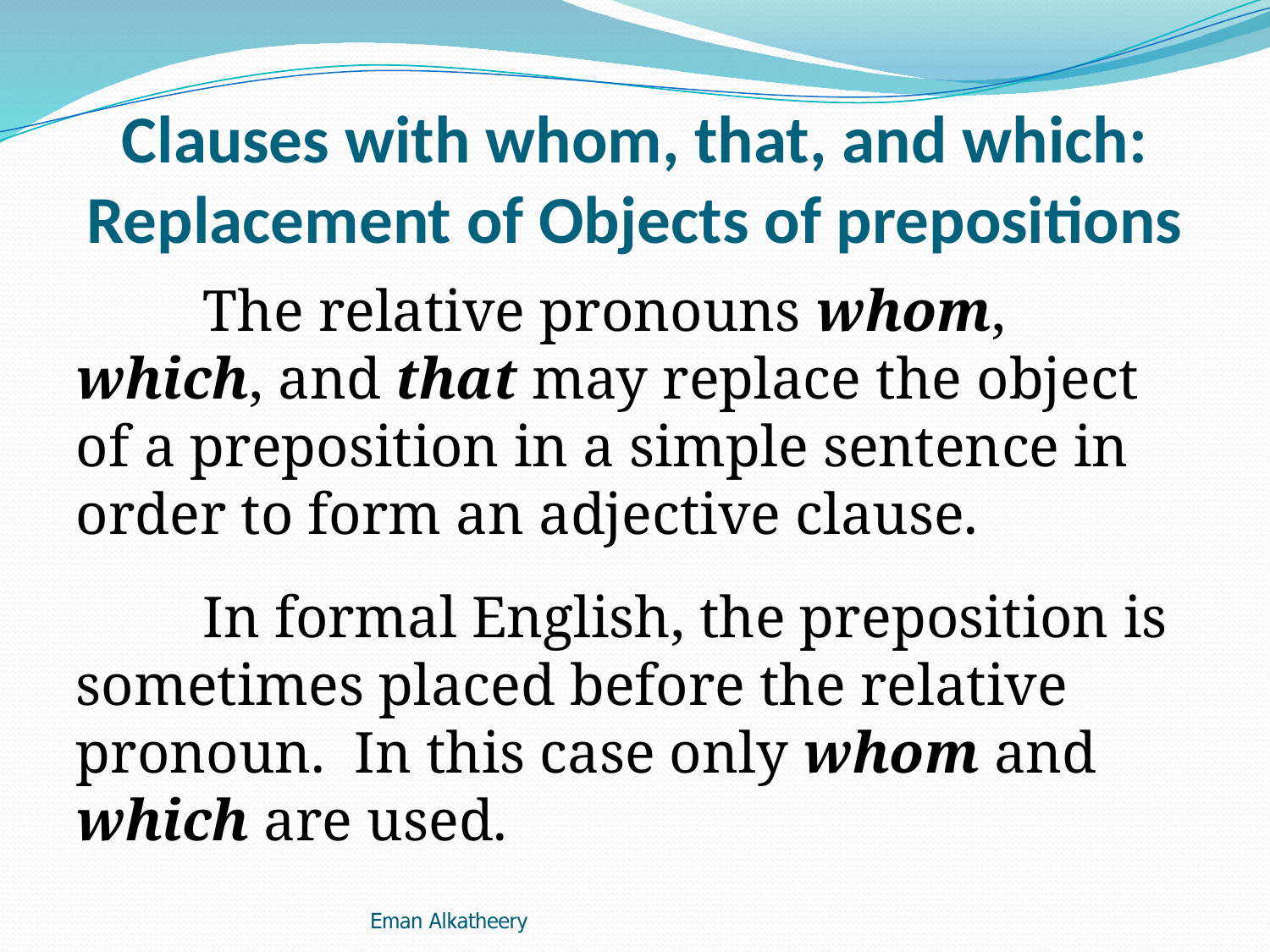

# Clauses with whom, that, and which: Replacement of Objects of prepositions
	The relative pronouns whom, which, and that may replace the object of a preposition in a simple sentence in order to form an adjective clause.

	In formal English, the preposition is sometimes placed before the relative pronoun.  In this case only whom and which are used.
Eman Alkatheery